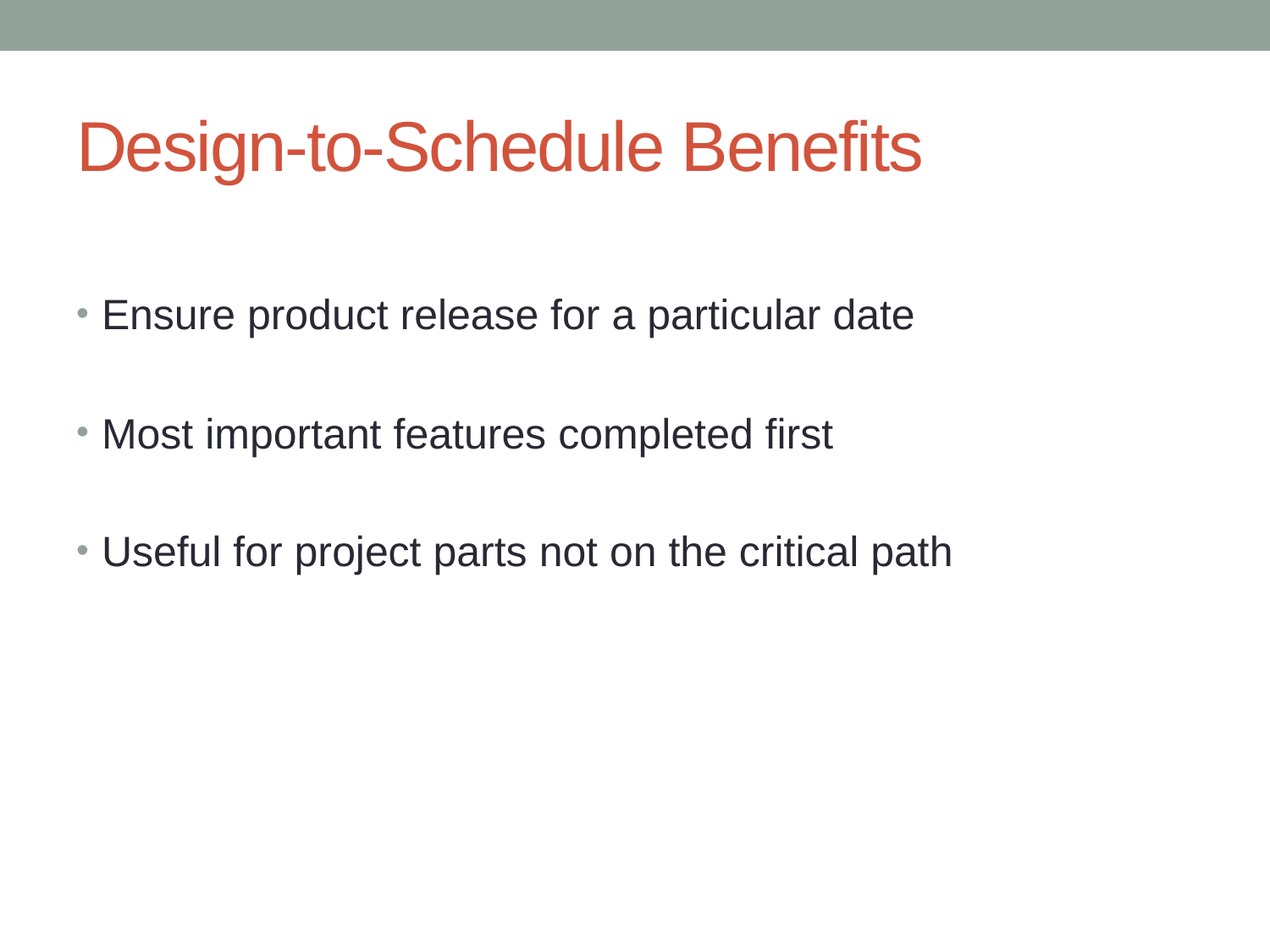

# Design-to-Schedule Benefits

Ensure product release for a particular date

Most important features completed first

Useful for project parts not on the critical path